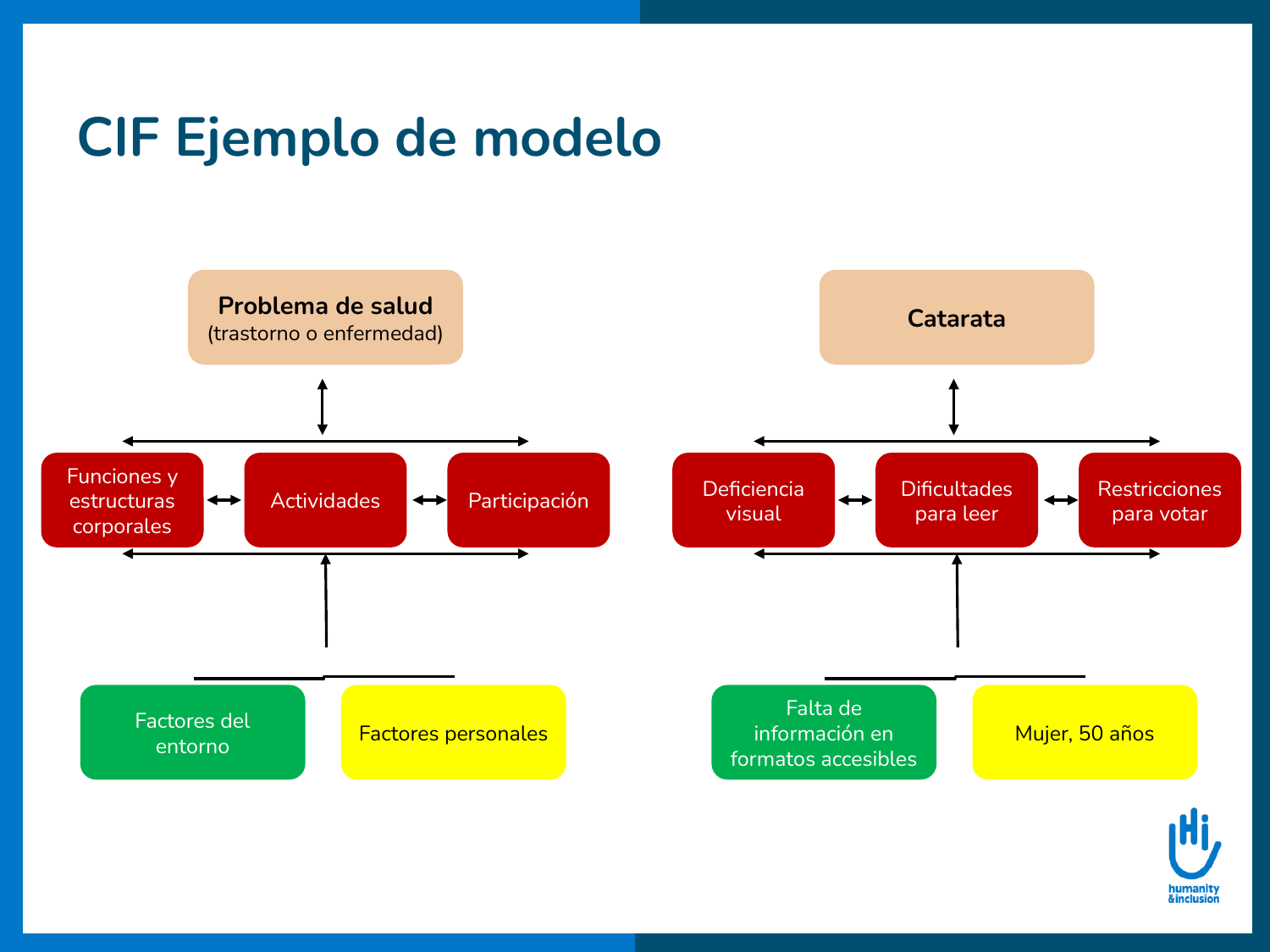

# CIF Ejemplo de modelo
Catarata
Problema de salud
(trastorno o enfermedad)
Dificultades para leer
Restricciones para votar
Actividades
Participación
Deficiencia visual
Funciones y estructuras corporales
Falta de información en formatos accesibles
Mujer, 50 años
Factores del entorno
Factores personales